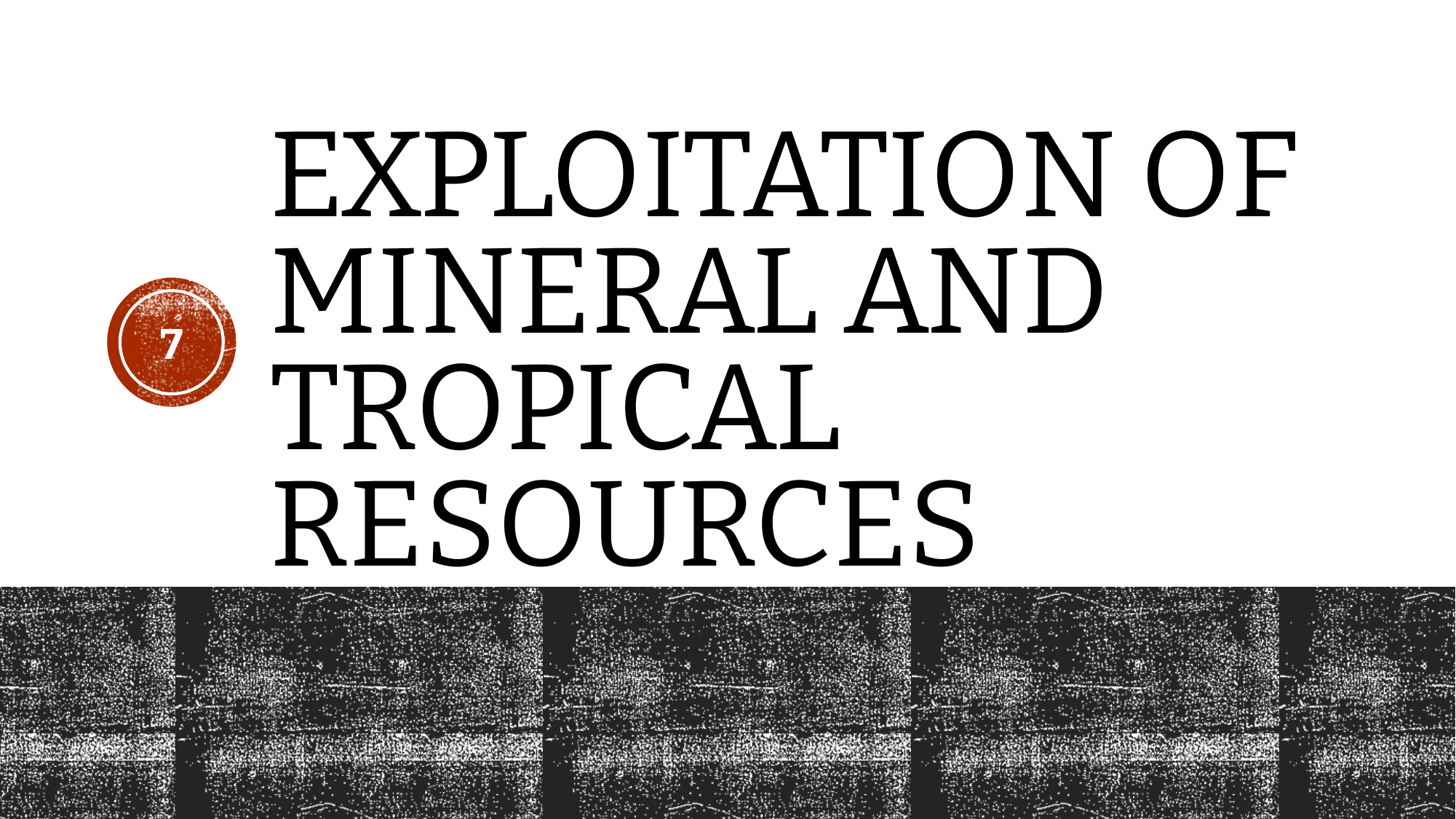

# Exploitation of Mineral and Tropical Resources
7